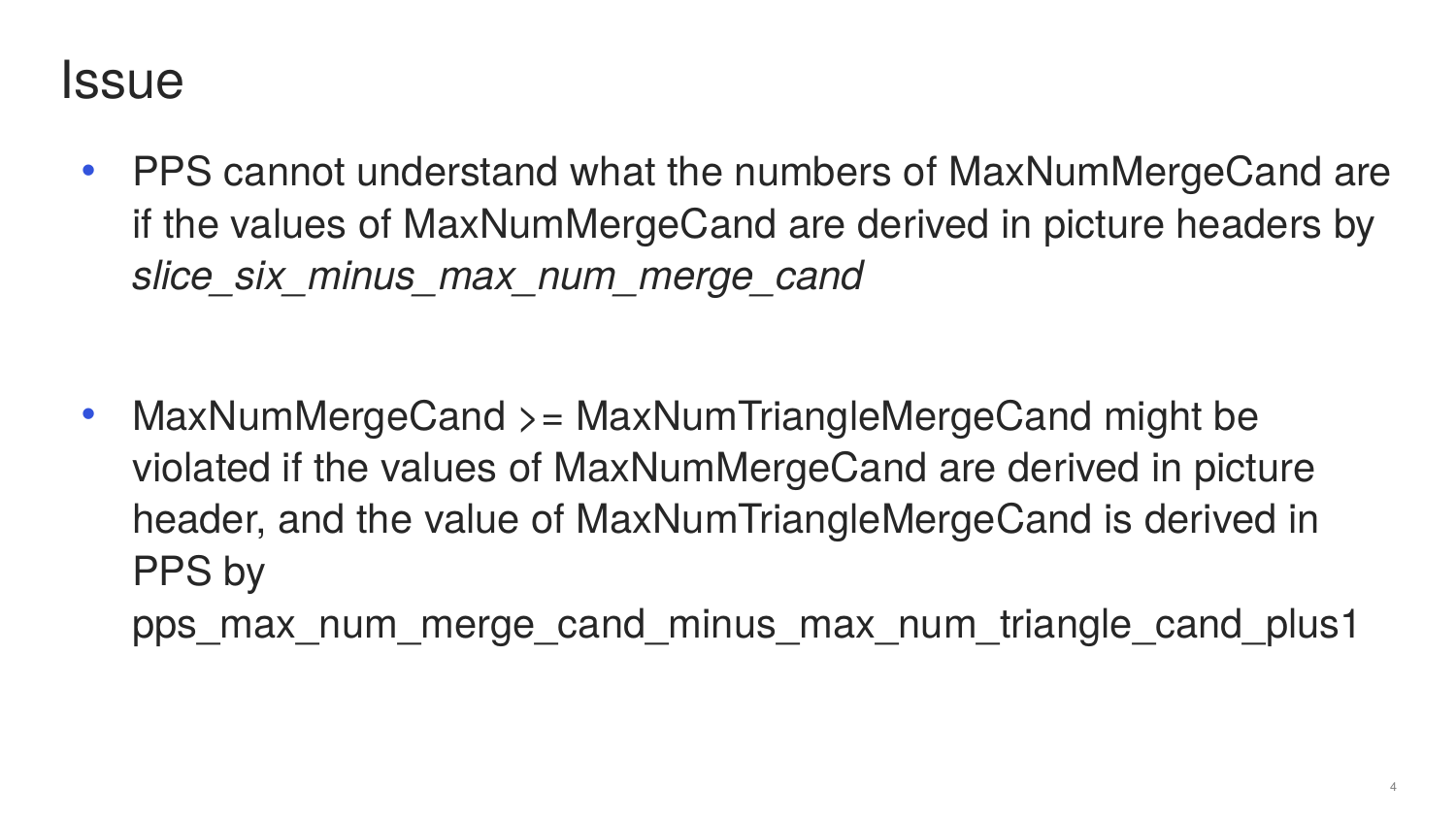

# Issue
PPS cannot understand what the numbers of MaxNumMergeCand are if the values of MaxNumMergeCand are derived in picture headers by slice_six_minus_max_num_merge_cand

MaxNumMergeCand >= MaxNumTriangleMergeCand might be violated if the values of MaxNumMergeCand are derived in picture header, and the value of MaxNumTriangleMergeCand is derived in PPS by pps_max_num_merge_cand_minus_max_num_triangle_cand_plus1